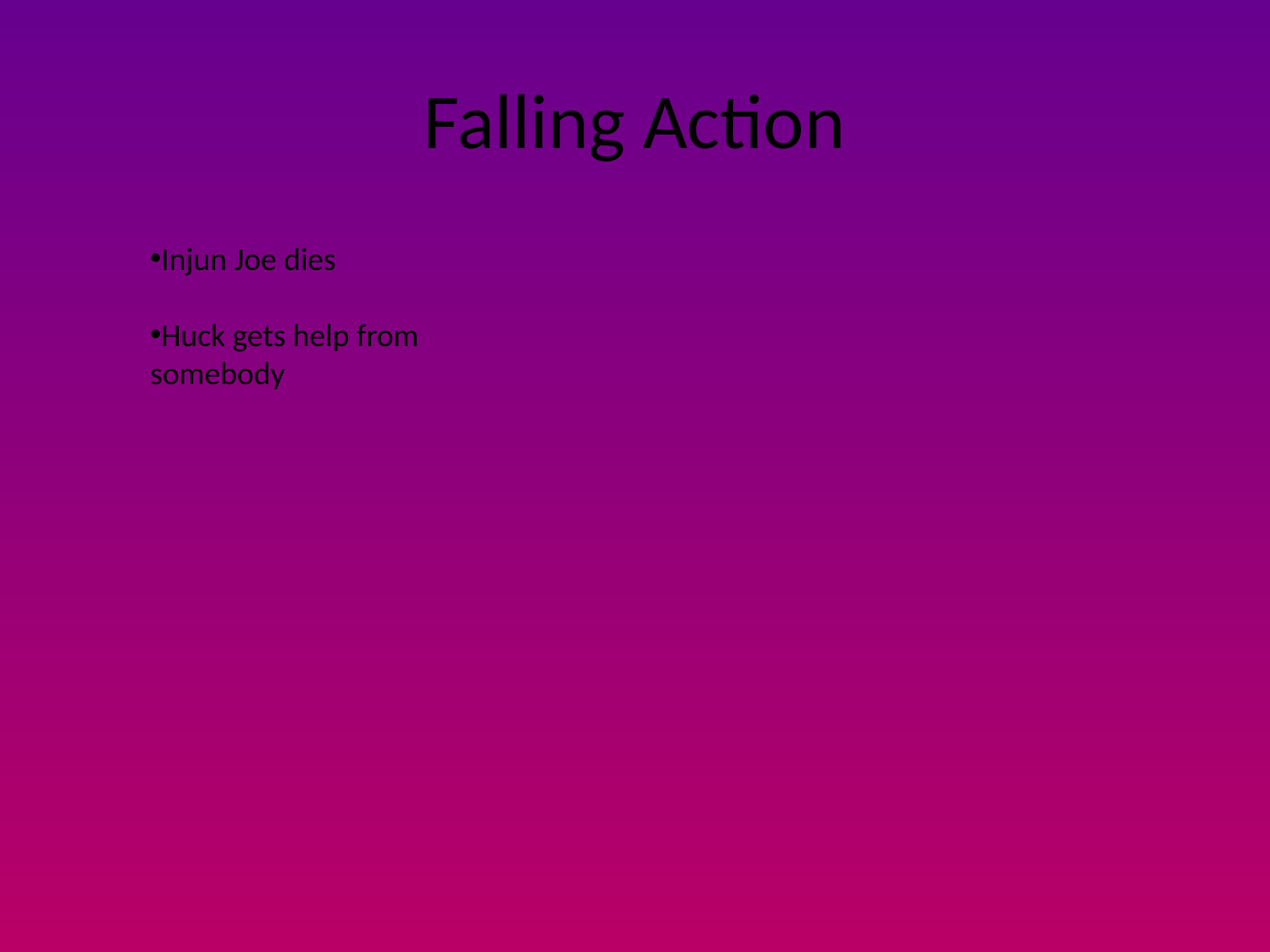

# Falling Action
Injun Joe dies

Huck gets help from somebody